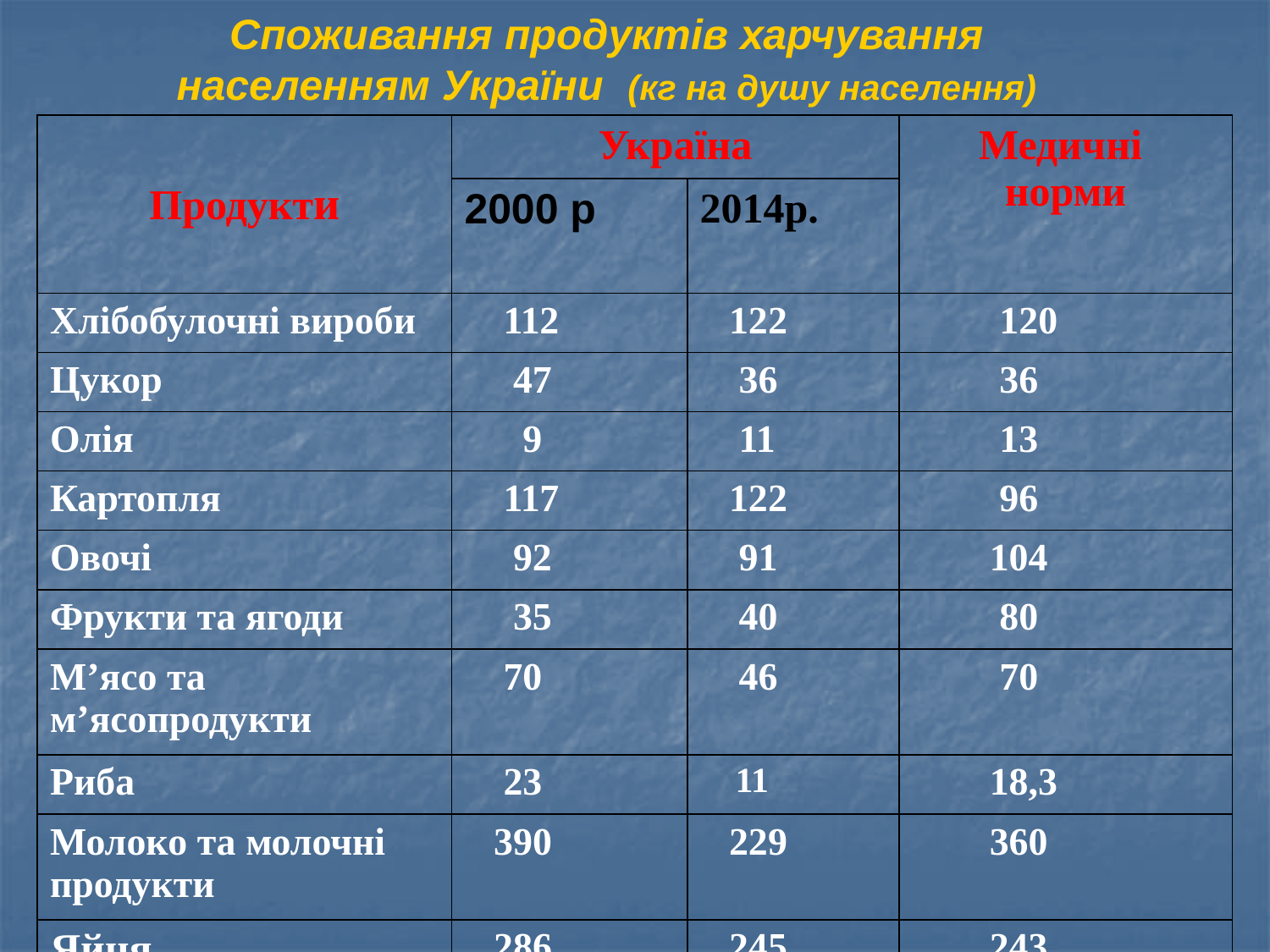

Споживання продуктів харчування населенням України      (кг на душу населення)
| Продукти | Україна |  | Медичні норми |
| --- | --- | --- | --- |
|  | 2000 р | 2014р. |  |
| Хлібобулочні вироби | 112 | 122 | 120 |
| Цукор | 47 | 36 | 36 |
| Олія | 9 | 11 | 13 |
| Картопля | 117 | 122 | 96 |
| Овочі | 92 | 91 | 104 |
| Фрукти та ягоди | 35 | 40 | 80 |
| М’ясо та м’ясопродукти | 70 | 46 | 70 |
| Риба | 23 | 11 | 18,3 |
| Молоко та молочні продукти | 390 | 229 | 360 |
| Яйця | 286 | 245 | 243 |